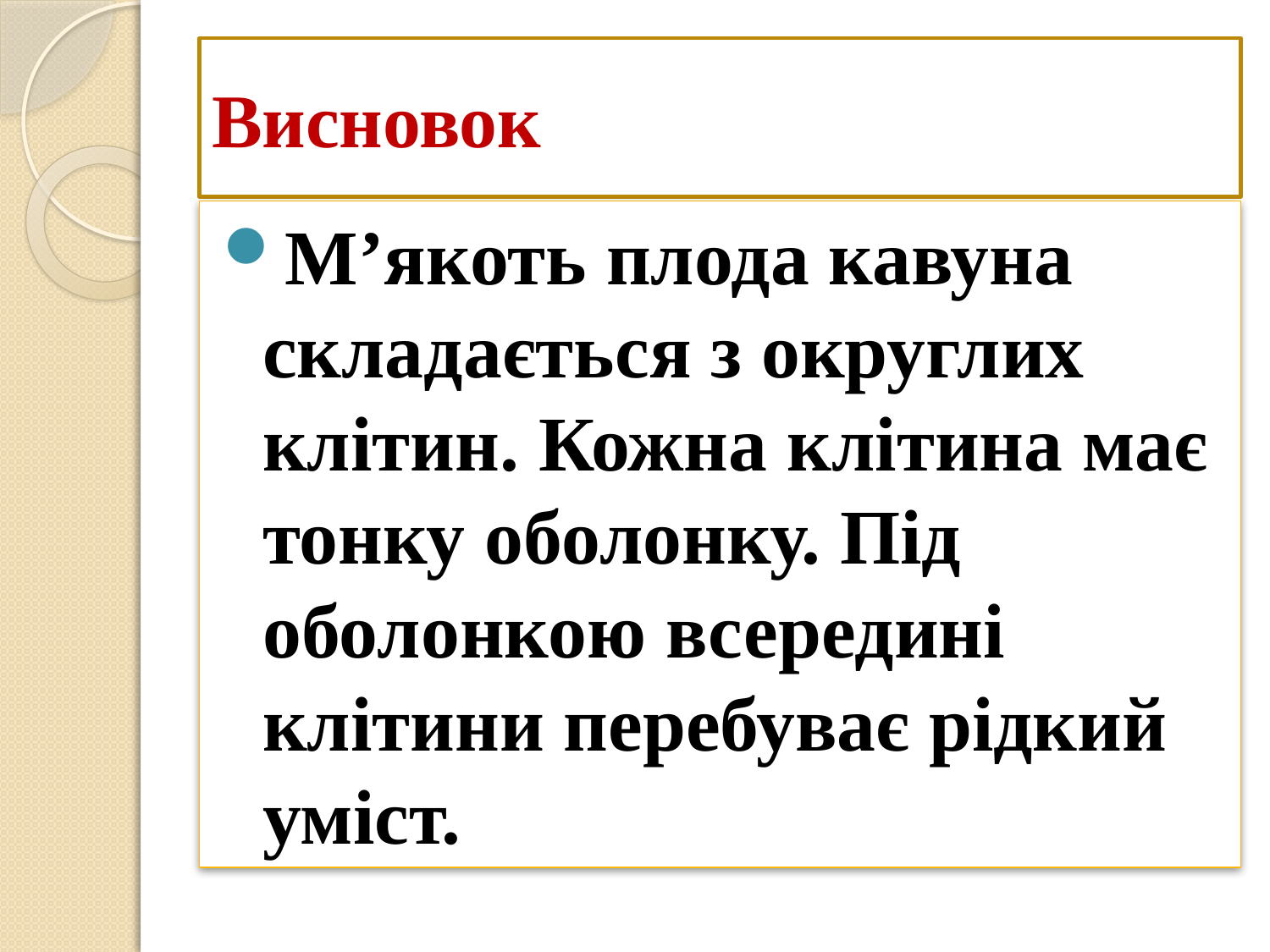

# Висновок
М’якоть плода кавуна складається з округлих клітин. Кожна клітина має тонку оболонку. Під оболонкою всередині клітини перебуває рідкий уміст.